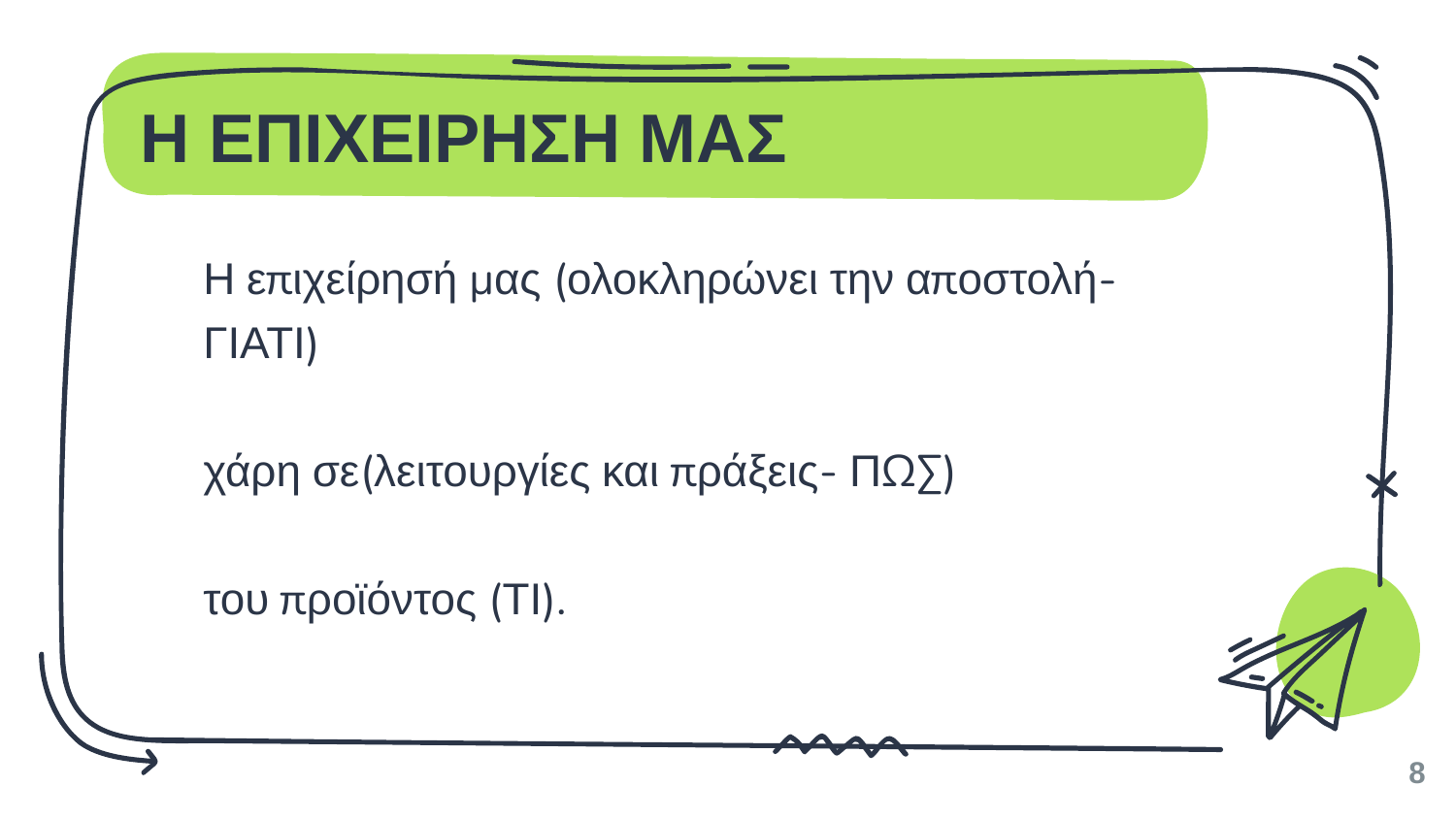

# Η ΕΠΙΧΕΙΡΗΣΗ ΜΑΣ
Η επιχείρησή μας (ολοκληρώνει την αποστολή- ΓΙΑΤΙ)

χάρη σε(λειτουργίες και πράξεις- ΠΩΣ)

του προϊόντος (ΤΙ).

8